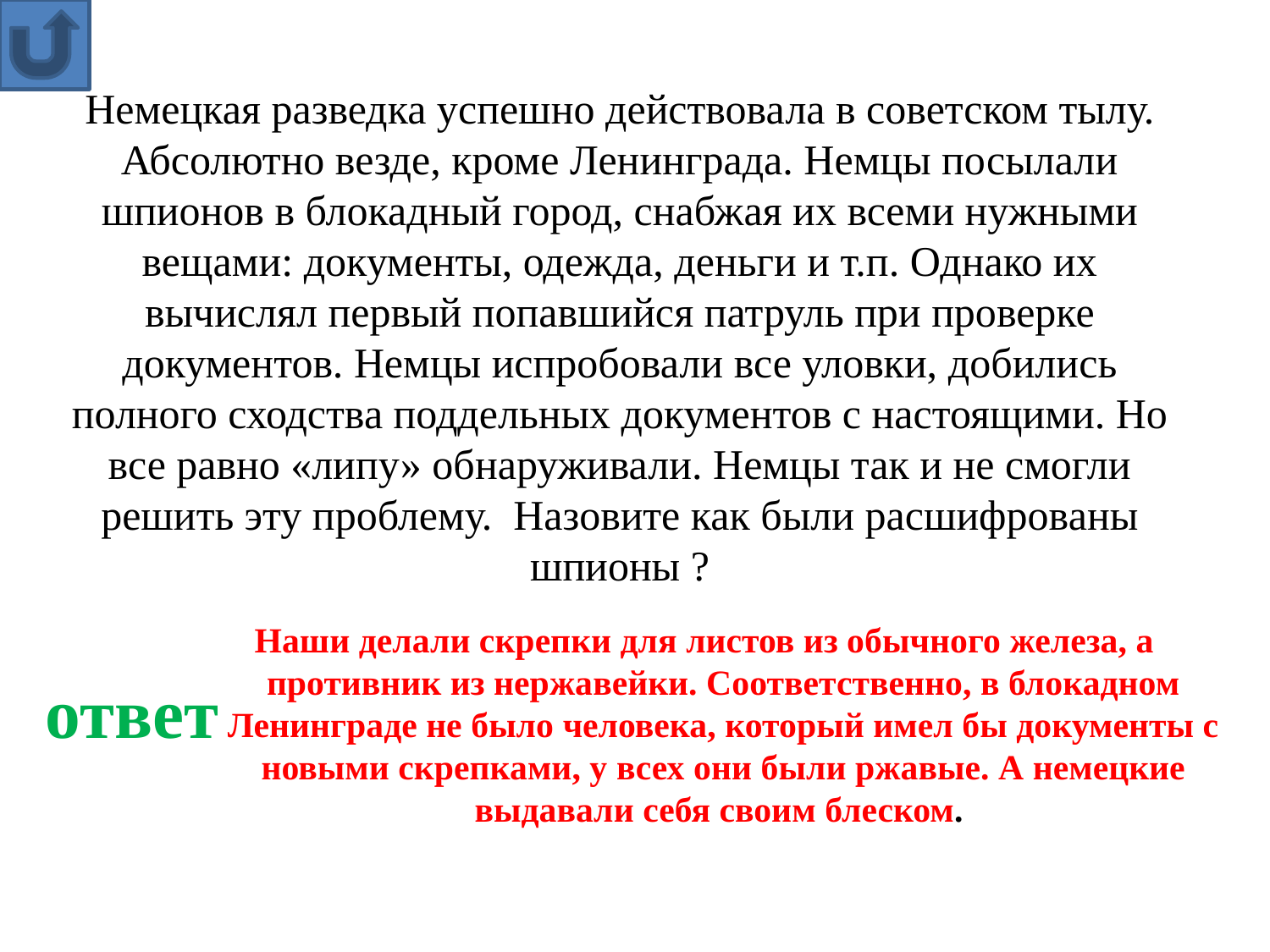

Немецкая разведка успешно действовала в советском тылу. Абсолютно везде, кроме Ленинграда. Немцы посылали шпионов в блокадный город, снабжая их всеми нужными вещами: документы, одежда, деньги и т.п. Однако их вычислял первый попавшийся патруль при проверке документов. Немцы испробовали все уловки, добились полного сходства поддельных документов с настоящими. Но все равно «липу» обнаруживали. Немцы так и не смогли решить эту проблему.  Назовите как были расшифрованы шпионы ?
Наши делали скрепки для листов из обычного железа, а противник из нержавейки. Соответственно, в блокадном Ленинграде не было человека, который имел бы документы с новыми скрепками, у всех они были ржавые. А немецкие выдавали себя своим блеском.
ответ